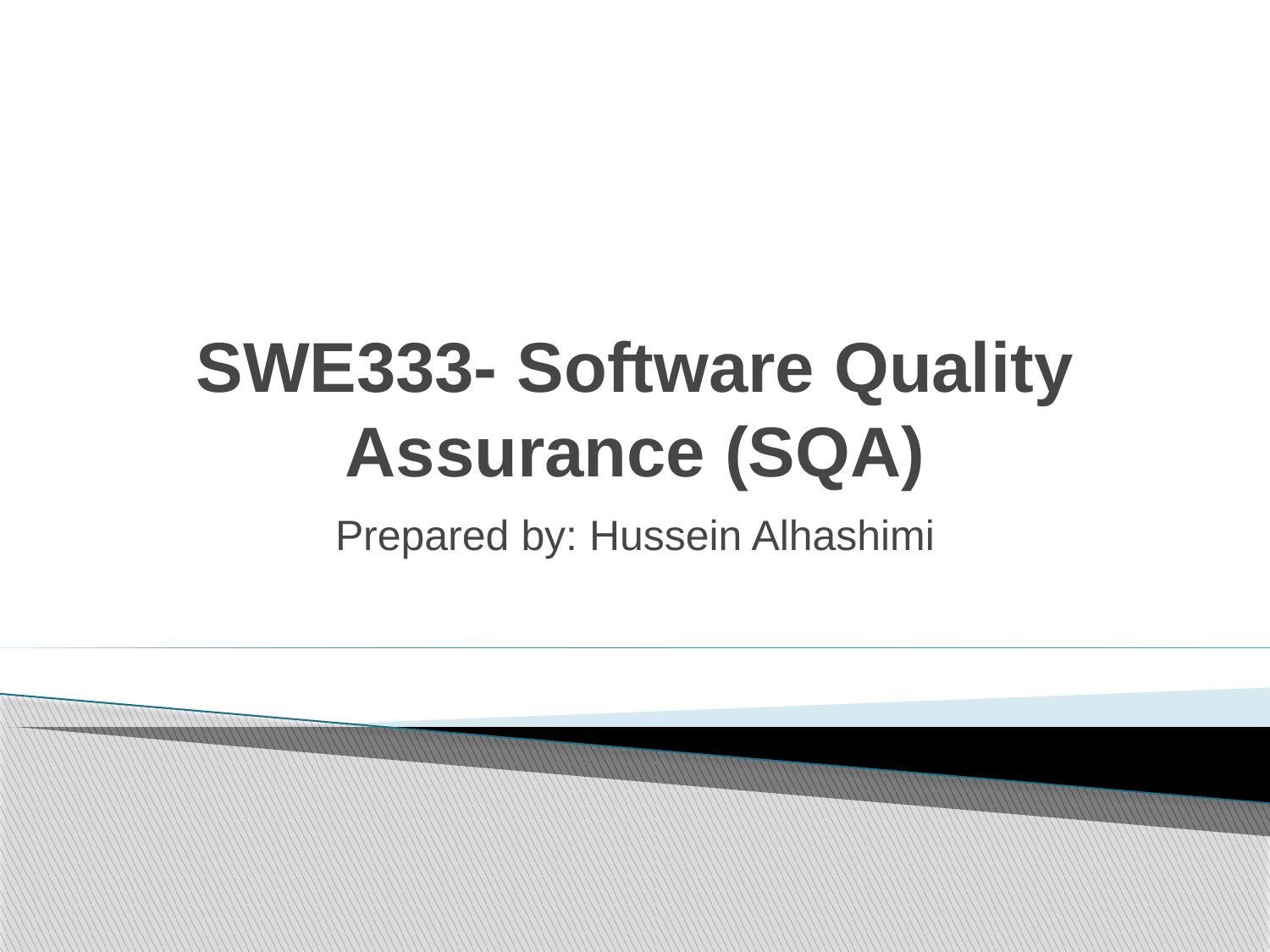

# SWE333- Software Quality Assurance (SQA)
Prepared by: Hussein Alhashimi